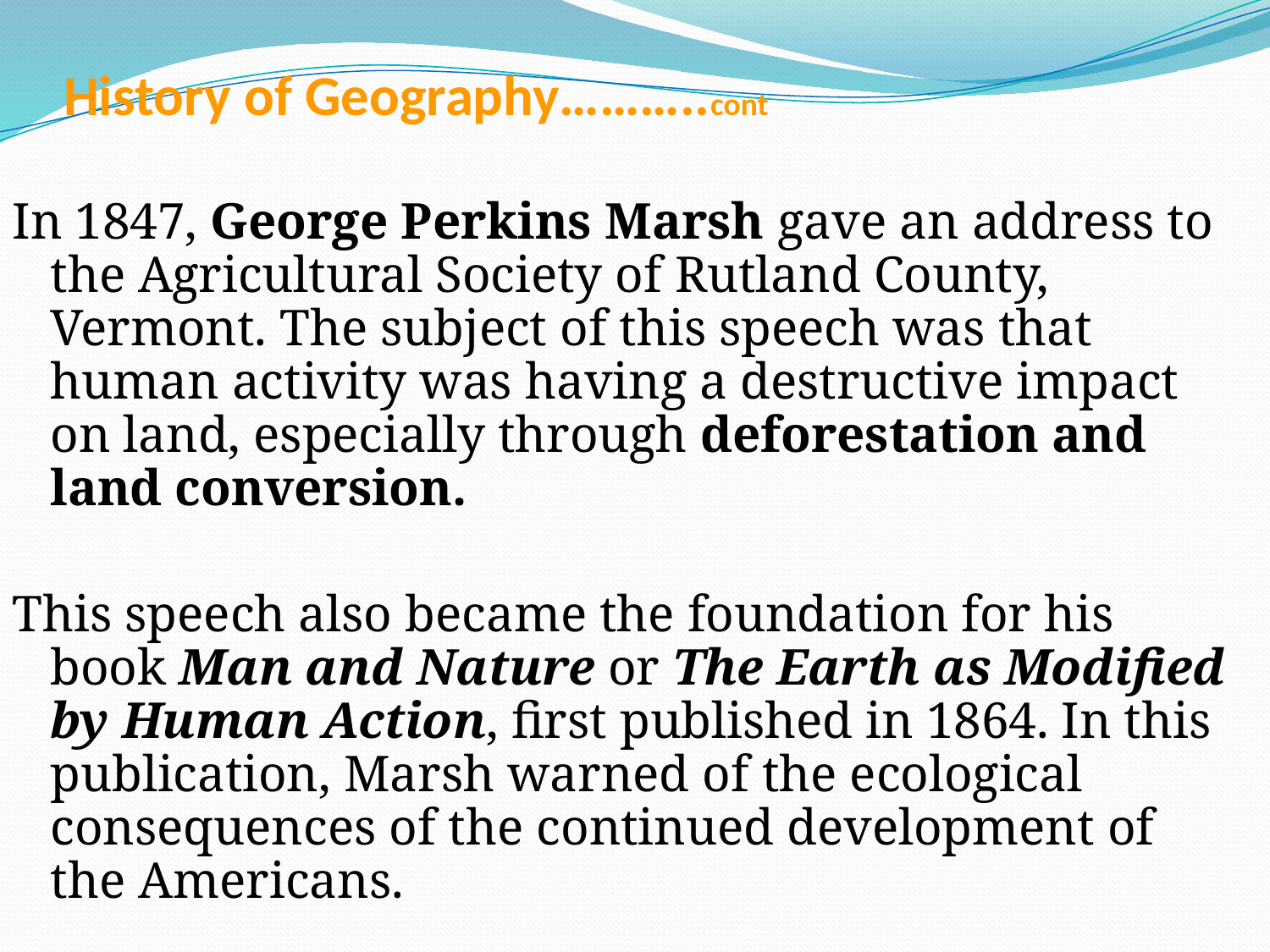

# History of Geography………..cont
In 1847, George Perkins Marsh gave an address to the Agricultural Society of Rutland County, Vermont. The subject of this speech was that human activity was having a destructive impact on land, especially through deforestation and land conversion.

This speech also became the foundation for his book Man and Nature or The Earth as Modified by Human Action, first published in 1864. In this publication, Marsh warned of the ecological consequences of the continued development of the Americans.